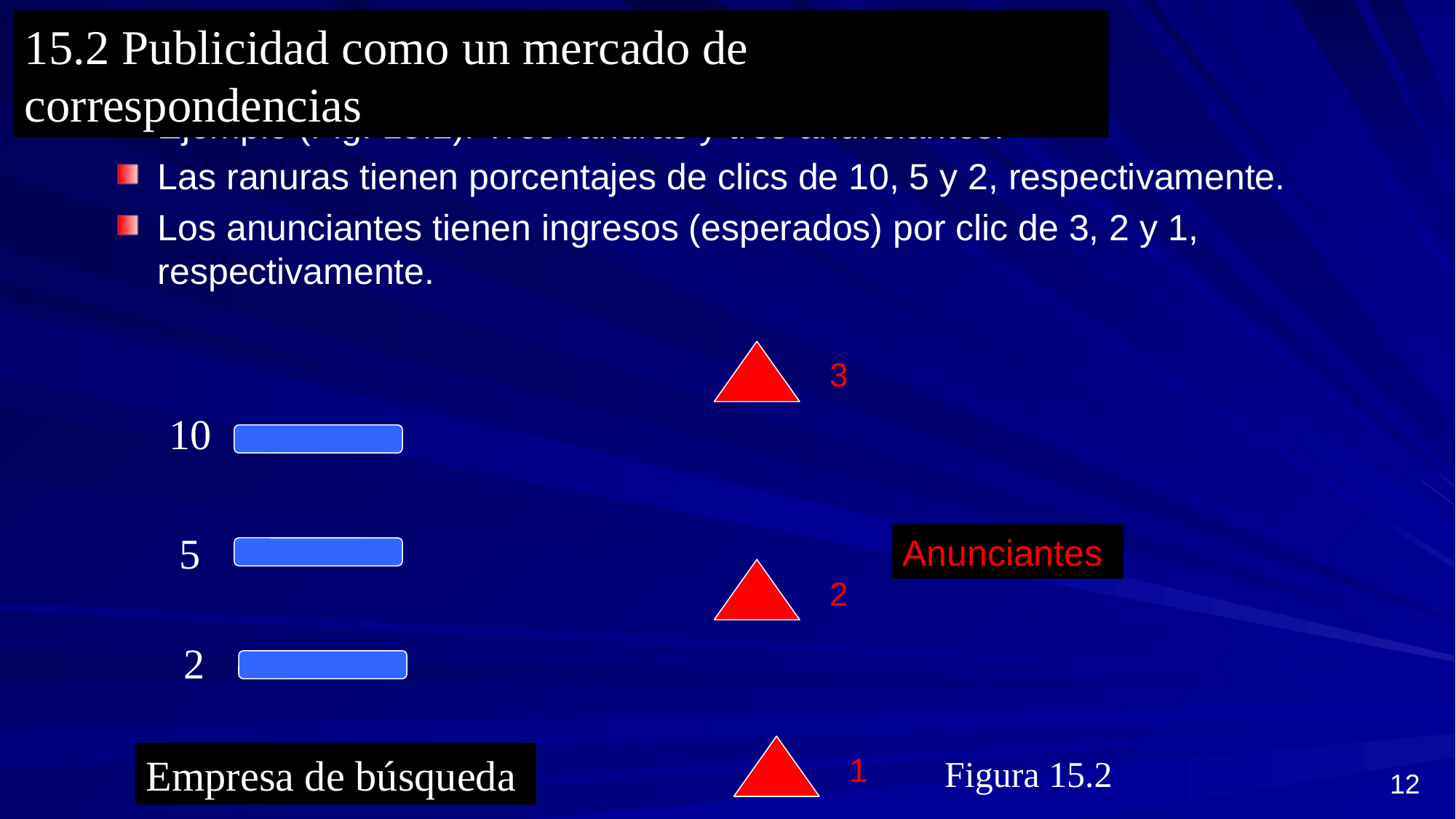

15.2 Publicidad como un mercado de correspondencias
Ejemplo (Fig. 15.2). Tres ranuras y tres anunciantes.
Las ranuras tienen porcentajes de clics de 10, 5 y 2, respectivamente.
Los anunciantes tienen ingresos (esperados) por clic de 3, 2 y 1, respectivamente.

3
10

 5
Anunciantes

2
 2

Empresa de búsqueda
1
Figura 15.2
12